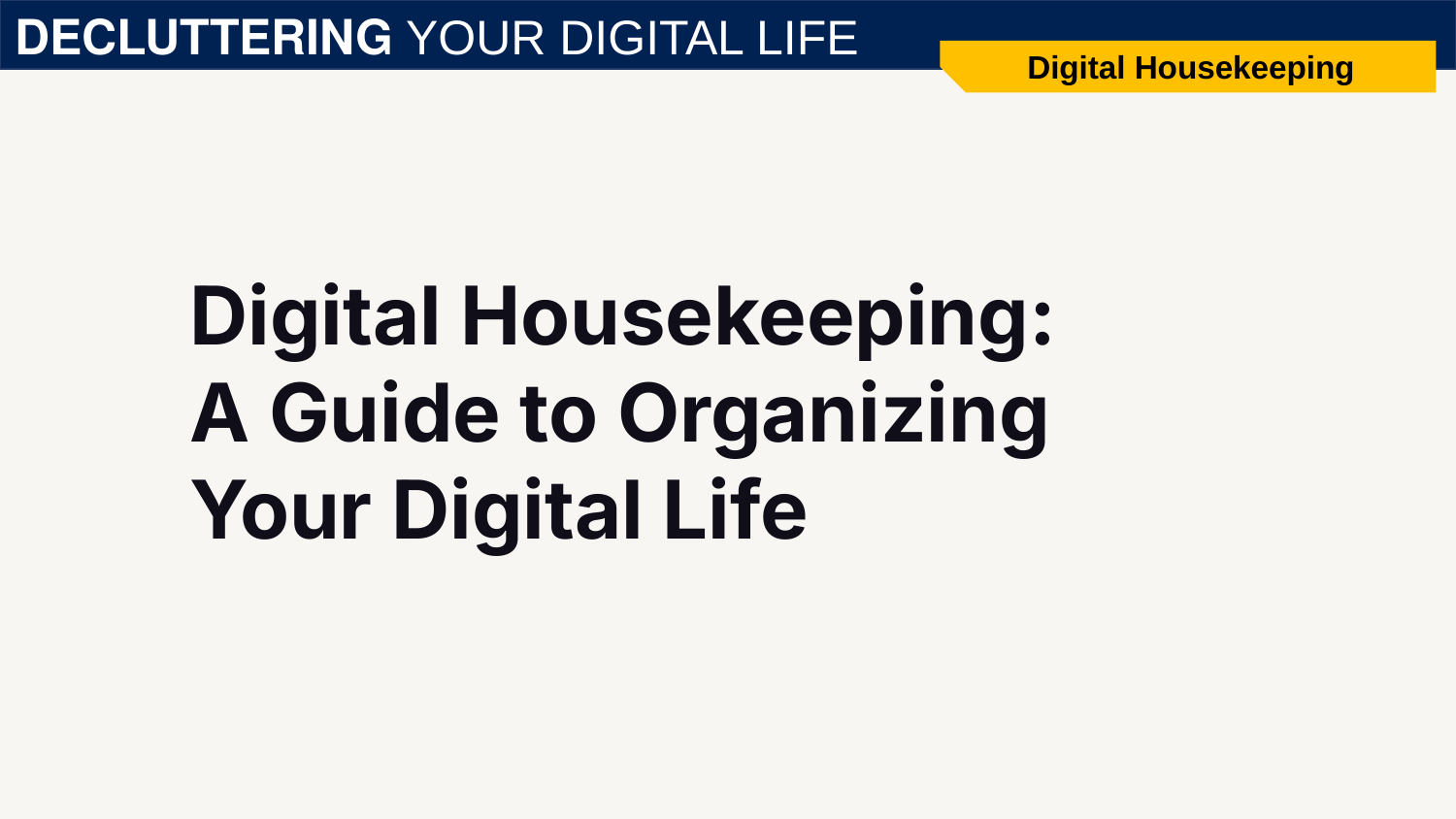

DECLUTTERING YOUR DIGITAL LIFE
Digital Housekeeping

# Digital Housekeeping: A Guide to Organizing Your Digital Life